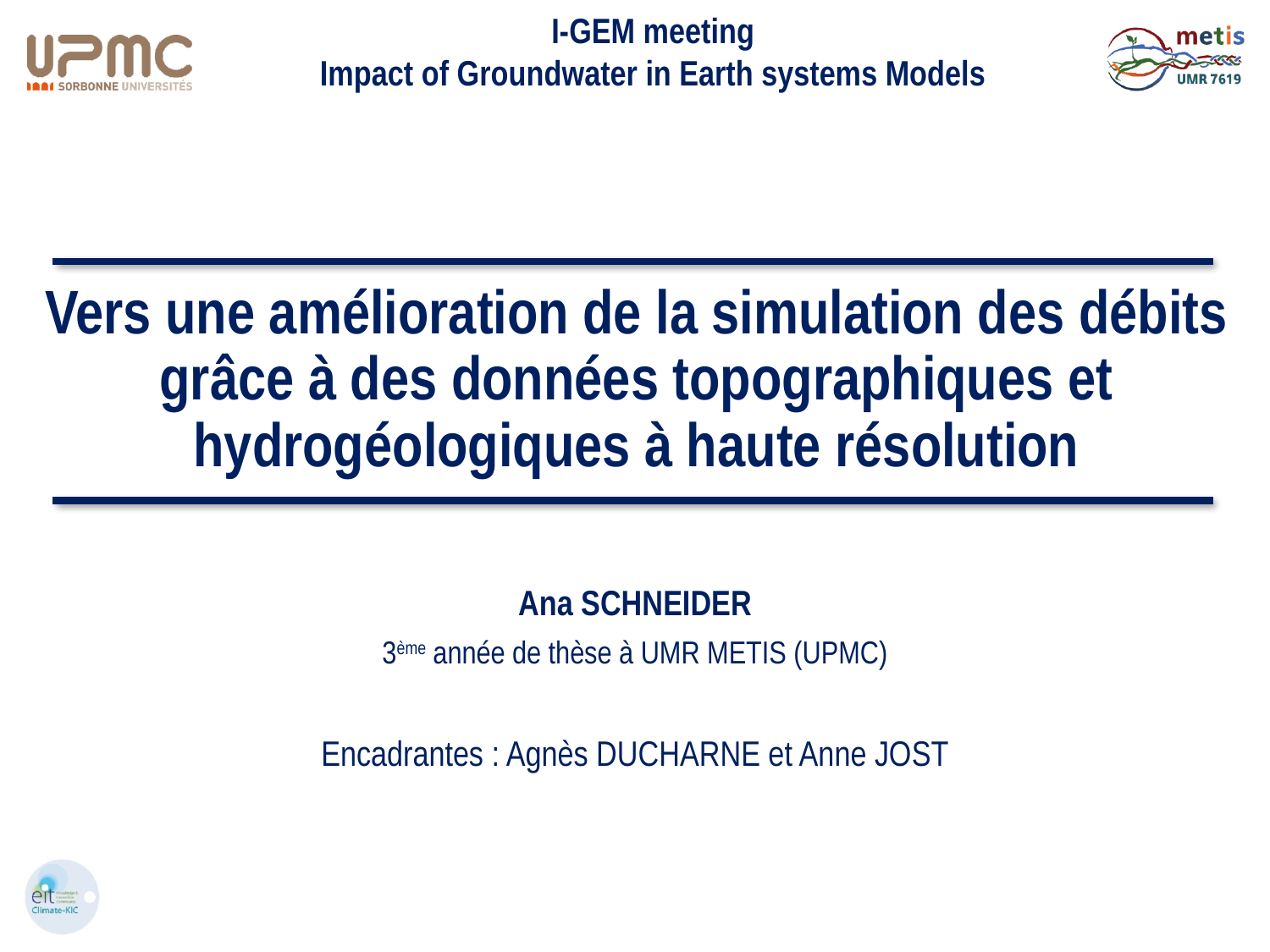

# Vers une amélioration de la simulation des débits grâce à des données topographiques et hydrogéologiques à haute résolution
Ana SCHNEIDER
3ème année de thèse à UMR METIS (UPMC)

Encadrantes : Agnès DUCHARNE et Anne JOST